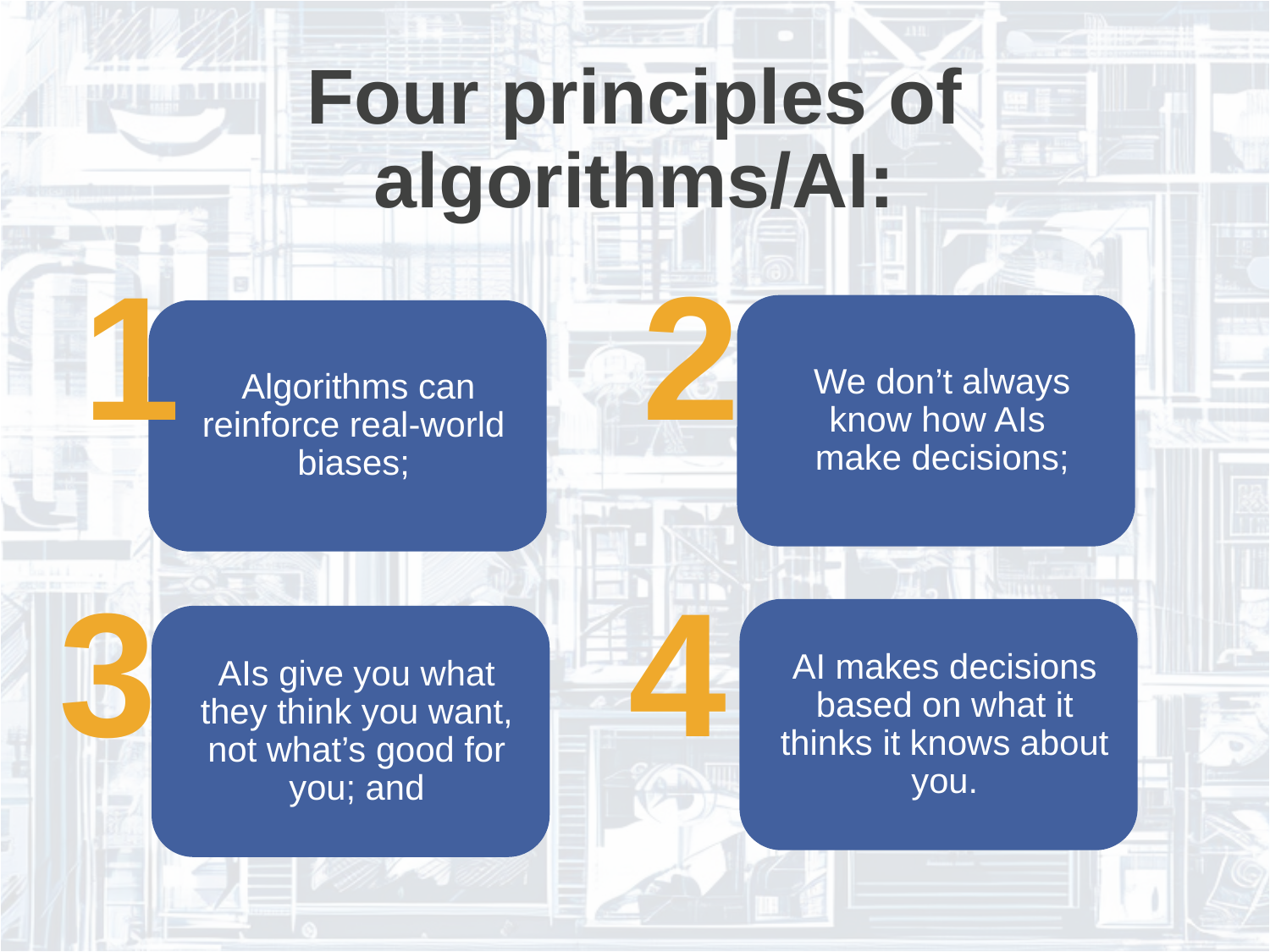

Four principles of algorithms/AI:
 Algorithms can reinforce real-world biases;
We don’t always know how AIs
make decisions;
AIs give you what they think you want, not what’s good for you; and
AI makes decisions based on what it thinks it knows about you.
1
2
3
4